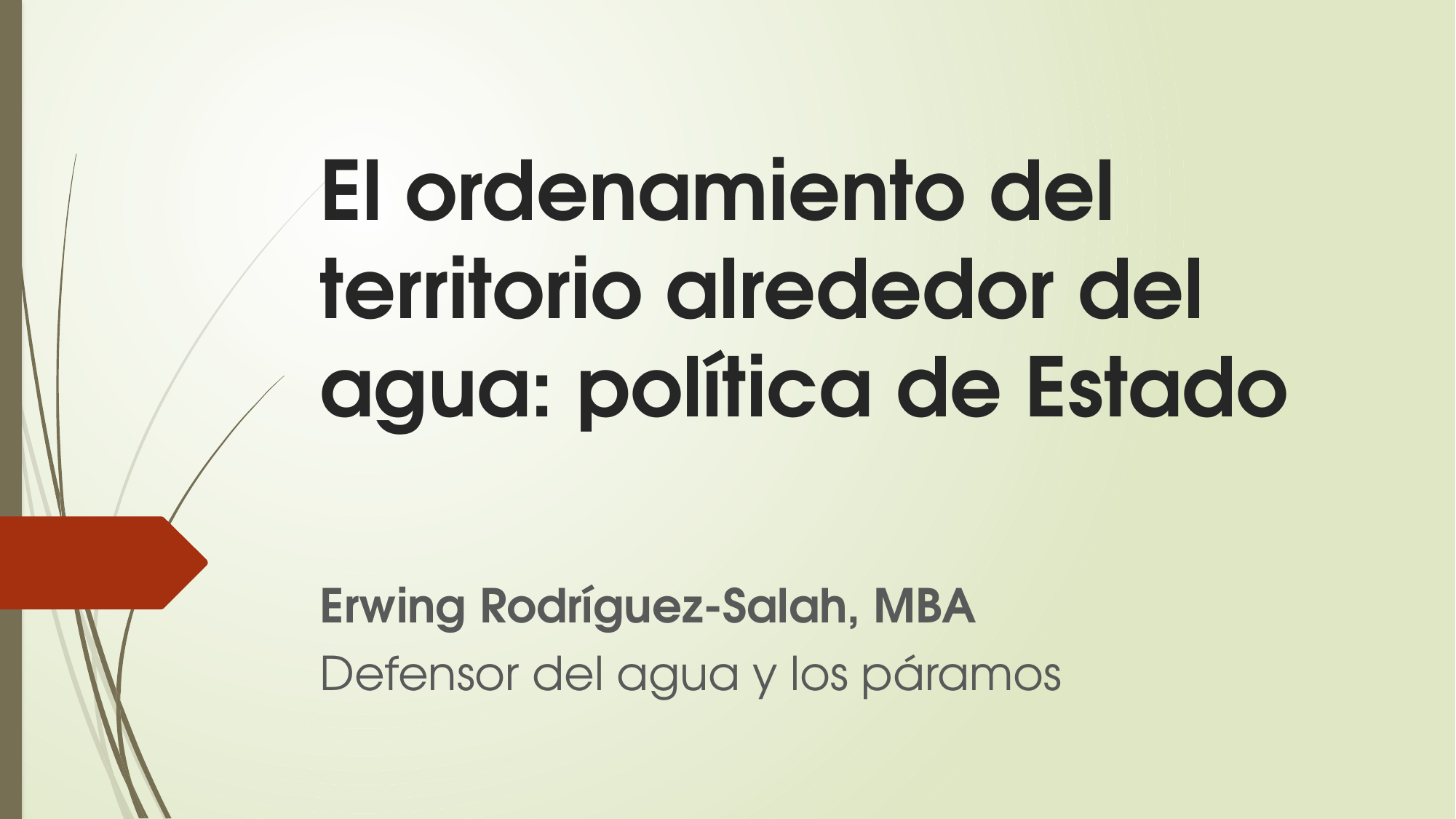

# El ordenamiento del territorio alrededor del agua: política de Estado
Erwing Rodríguez-Salah, MBA
Defensor del agua y los páramos